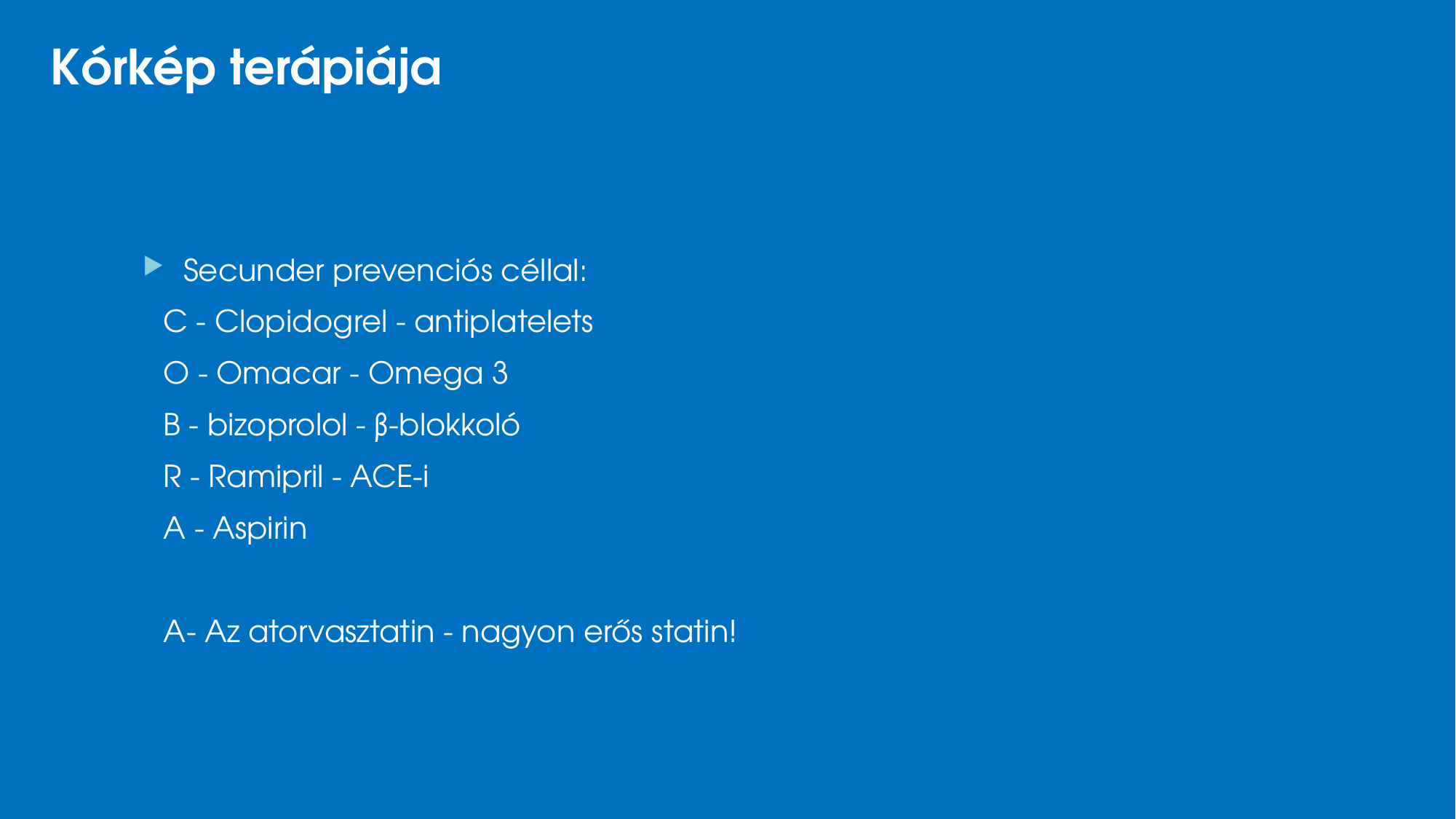

# Kórkép terápiája
Secunder prevenciós céllal:
C - Clopidogrel - antiplatelets
O - Omacar - Omega 3
B - bizoprolol - β-blokkoló
R - Ramipril - ACE-i
A - Aspirin

A- Az atorvasztatin - nagyon erős statin!